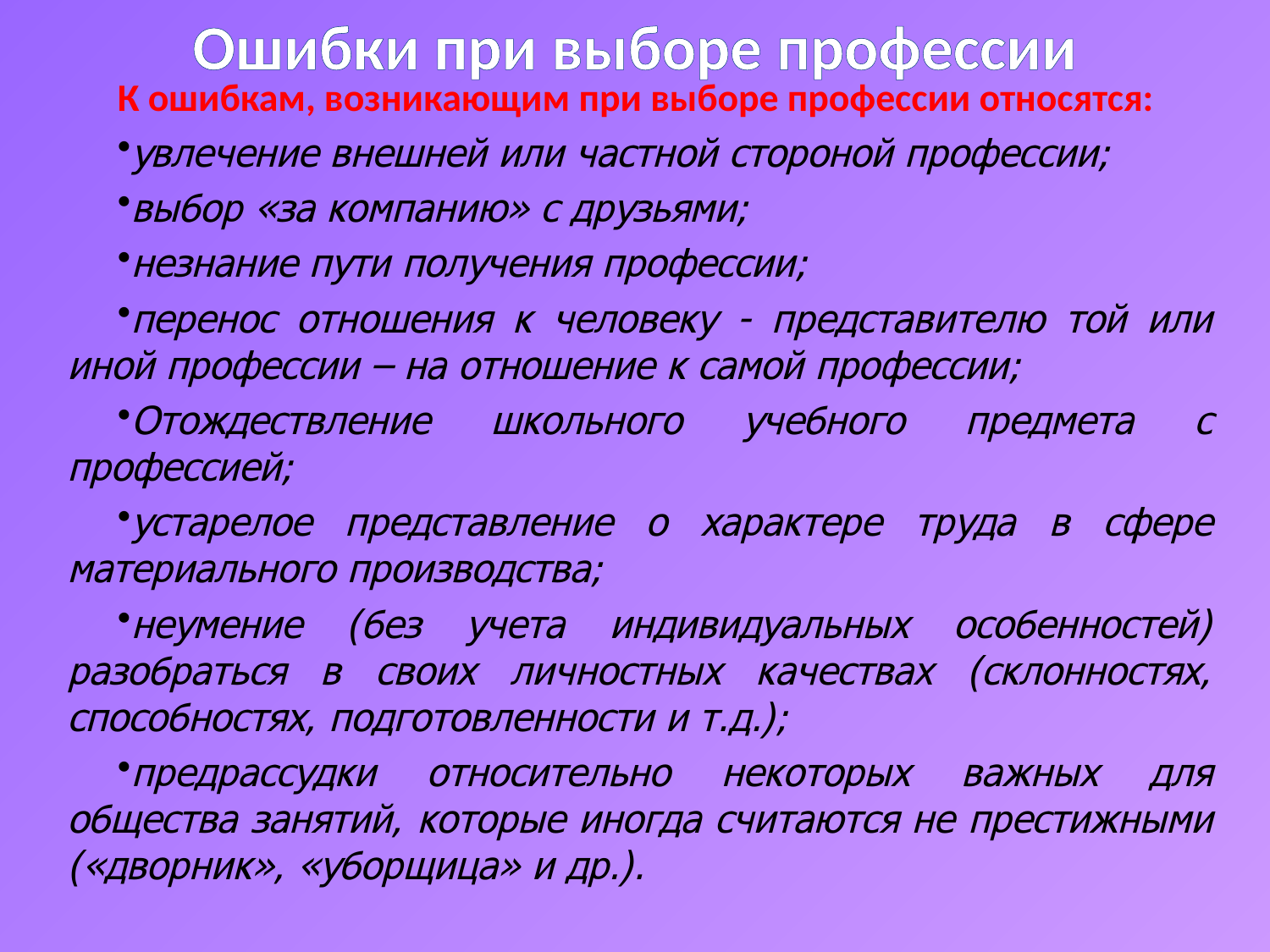

Ошибки при выборе профессии
К ошибкам, возникающим при выборе профессии относятся:
увлечение внешней или частной стороной профессии;
выбор «за компанию» с друзьями;
незнание пути получения профессии;
перенос отношения к человеку - представителю той или иной профессии – на отношение к самой профессии;
Отождествление школьного учебного предмета с профессией;
устарелое представление о характере труда в сфере материального производства;
неумение (без учета индивидуальных особенностей) разобраться в своих личностных качествах (склонностях, способностях, подготовленности и т.д.);
предрассудки относительно некоторых важных для общества занятий, которые иногда считаются не престижными («дворник», «уборщица» и др.).